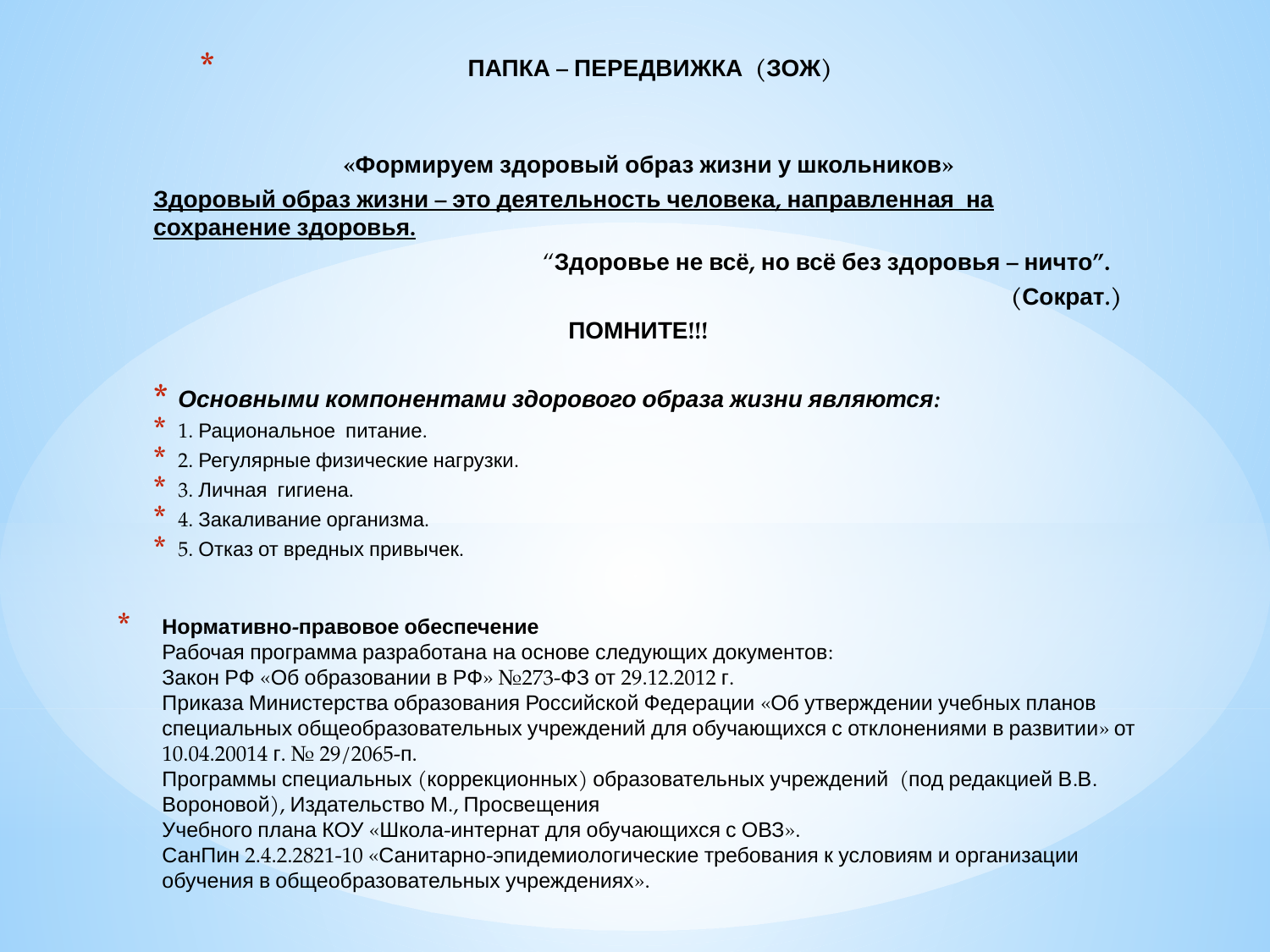

ПАПКА – ПЕРЕДВИЖКА  (ЗОЖ)

                                «Формируем здоровый образ жизни у школьников»
Здоровый образ жизни – это деятельность человека, направленная  на сохранение здоровья.
“Здоровье не всё, но всё без здоровья – ничто”.
                                  (Сократ.)
ПОМНИТЕ!!!

Основными компонентами здорового образа жизни являются:
1. Рациональное  питание.
2. Регулярные физические нагрузки.
3. Личная  гигиена.
4. Закаливание организма.
5. Отказ от вредных привычек.

# Нормативно-правовое обеспечение Рабочая программа разработана на основе следующих документов: Закон РФ «Об образовании в РФ» №273-ФЗ от 29.12.2012 г. Приказа Министерства образования Российской Федерации «Об утверждении учебных планов специальных общеобразовательных учреждений для обучающихся с отклонениями в развитии» от 10.04.20014 г. № 29/2065-п. Программы специальных (коррекционных) образовательных учреждений  (под редакцией В.В. Вороновой), Издательство М., Просвещения Учебного плана КОУ «Школа-интернат для обучающихся с ОВЗ». СанПин 2.4.2.2821-10 «Санитарно-эпидемиологические требования к условиям и организации обучения в общеобразовательных учреждениях».